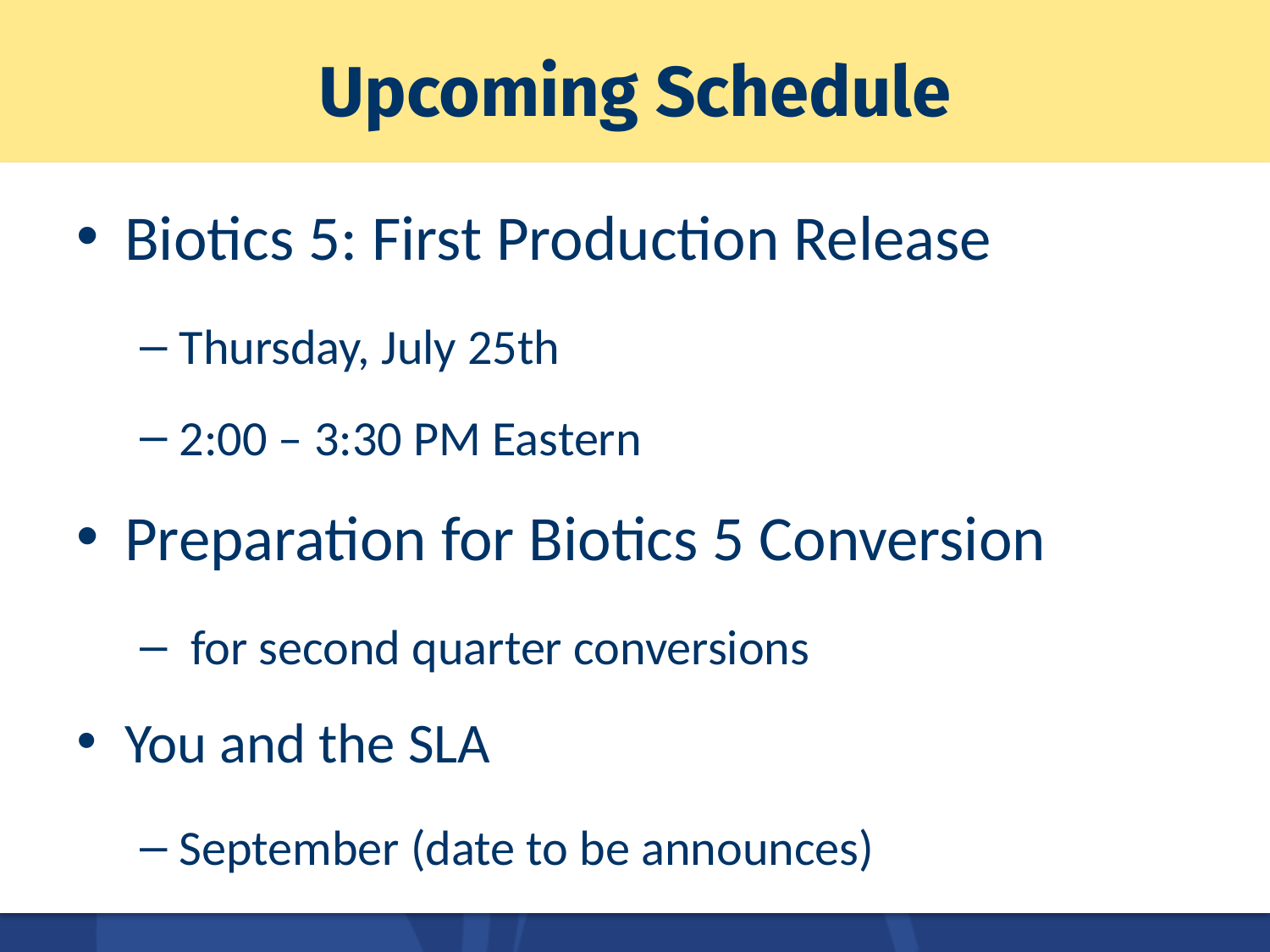

# Upcoming Schedule
Biotics 5: First Production Release
Thursday, July 25th
2:00 – 3:30 PM Eastern
Preparation for Biotics 5 Conversion
 for second quarter conversions
You and the SLA
September (date to be announces)